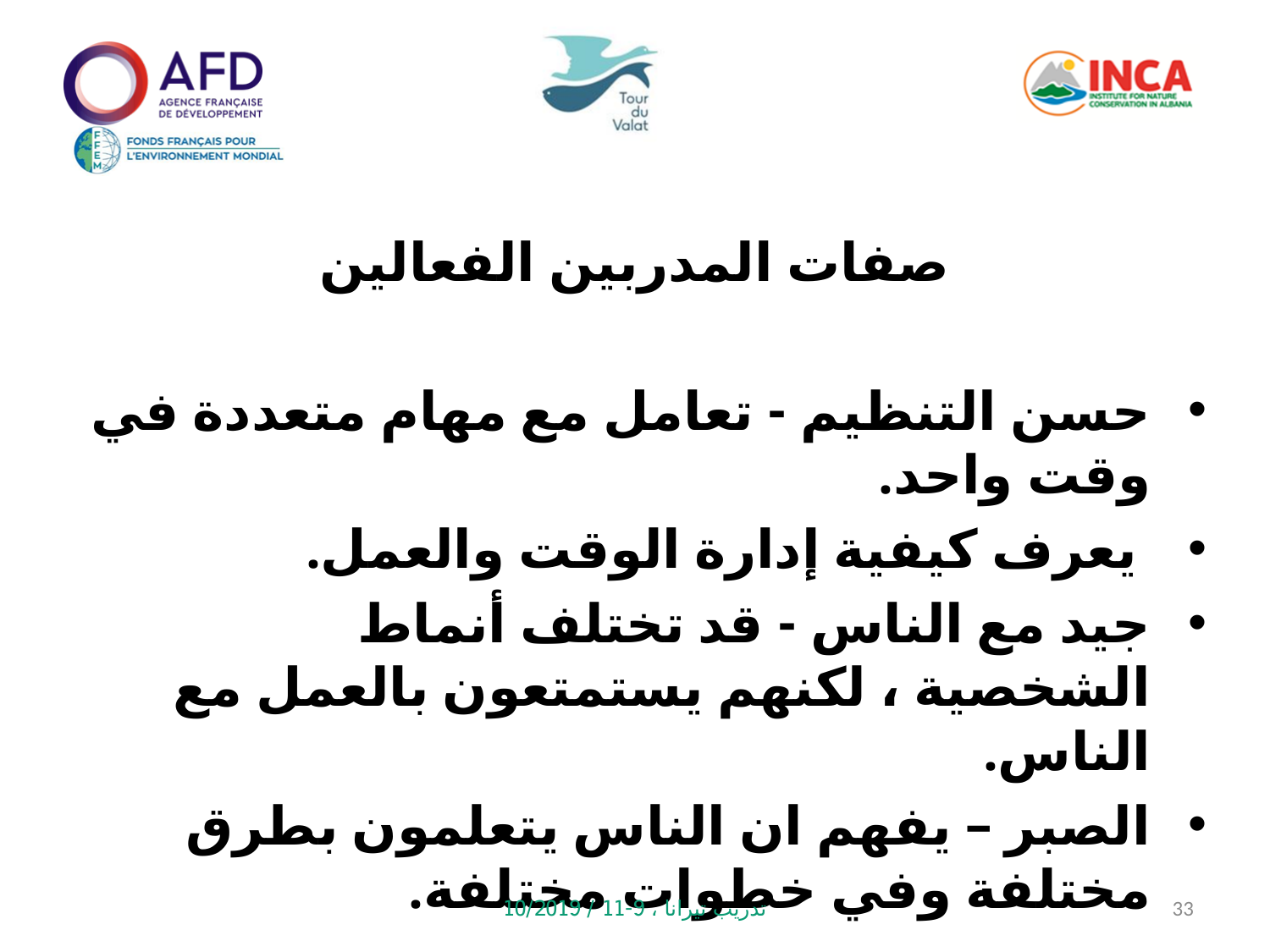

صفات المدربين الفعالين

حسن التنظيم - تعامل مع مهام متعددة في وقت واحد.
 يعرف كيفية إدارة الوقت والعمل.
جيد مع الناس - قد تختلف أنماط الشخصية ، لكنهم يستمتعون بالعمل مع الناس.
الصبر – يفهم ان الناس يتعلمون بطرق مختلفة وفي خطوات مختلفة.
تدريب تيرانا ، 9-11 / 10/2019
33